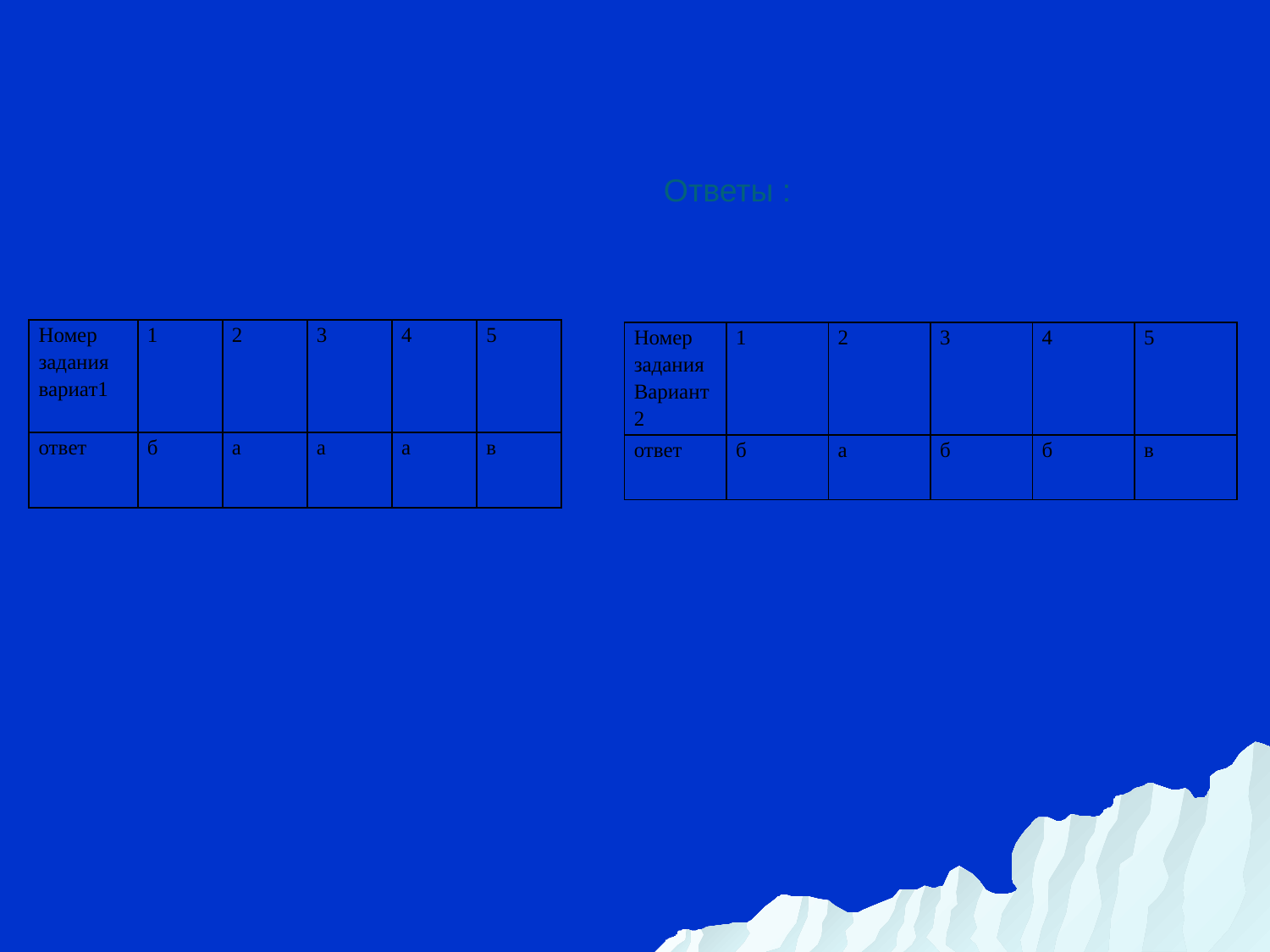

# Ответы :
| Номер задания вариат1 | 1 | 2 | 3 | 4 | 5 |
| --- | --- | --- | --- | --- | --- |
| ответ | б | а | а | а | в |
| Номер задания Вариант 2 | 1 | 2 | 3 | 4 | 5 |
| --- | --- | --- | --- | --- | --- |
| ответ | б | а | б | б | в |